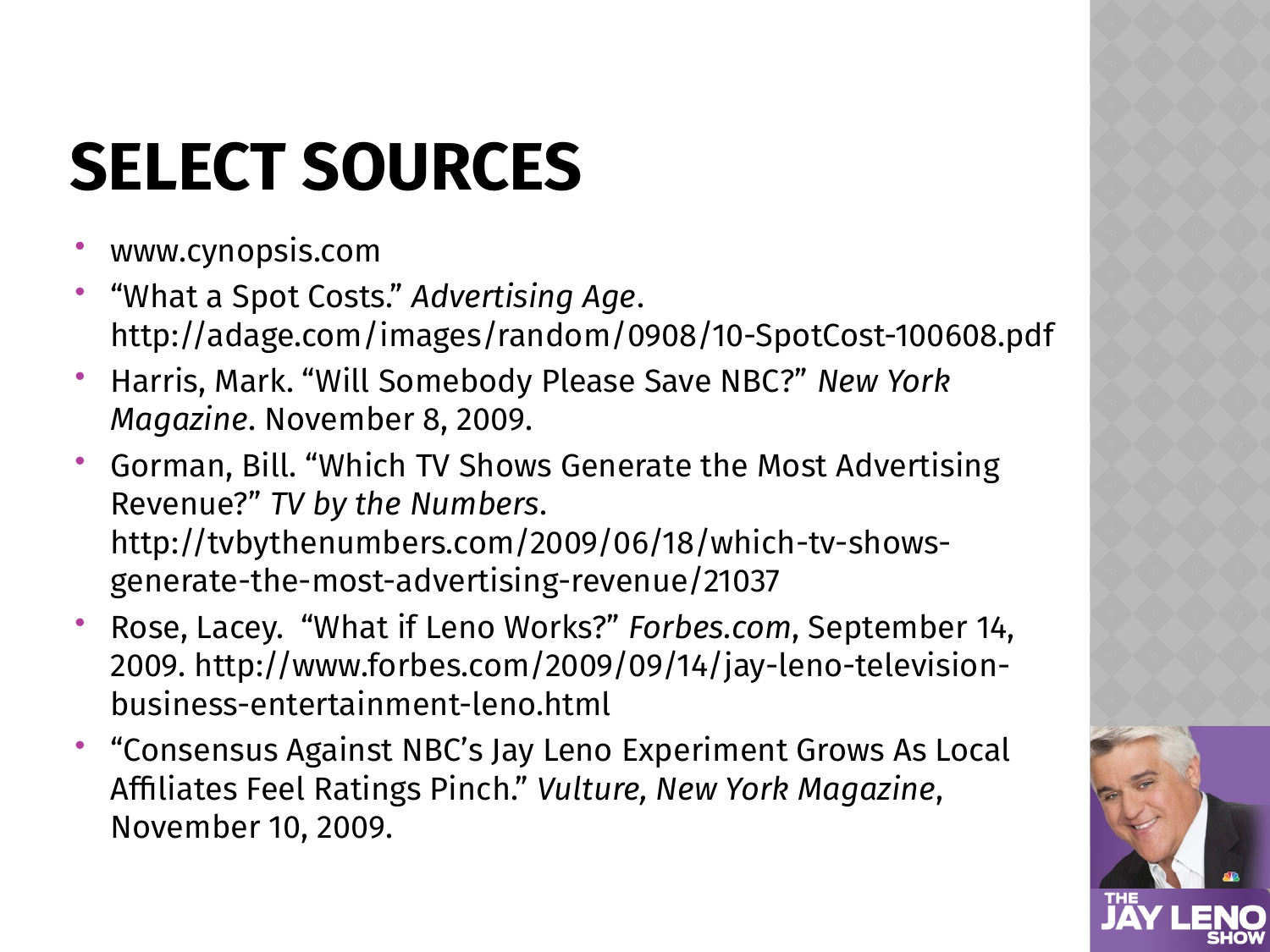

# Select Sources
www.cynopsis.com
“What a Spot Costs.” Advertising Age. http://adage.com/images/random/0908/10-SpotCost-100608.pdf
Harris, Mark. “Will Somebody Please Save NBC?” New York Magazine. November 8, 2009.
Gorman, Bill. “Which TV Shows Generate the Most Advertising Revenue?” TV by the Numbers. http://tvbythenumbers.com/2009/06/18/which-tv-shows-generate-the-most-advertising-revenue/21037
Rose, Lacey.  “What if Leno Works?” Forbes.com, September 14, 2009. http://www.forbes.com/2009/09/14/jay-leno-television-business-entertainment-leno.html
“Consensus Against NBC’s Jay Leno Experiment Grows As Local Affiliates Feel Ratings Pinch.” Vulture, New York Magazine, November 10, 2009.